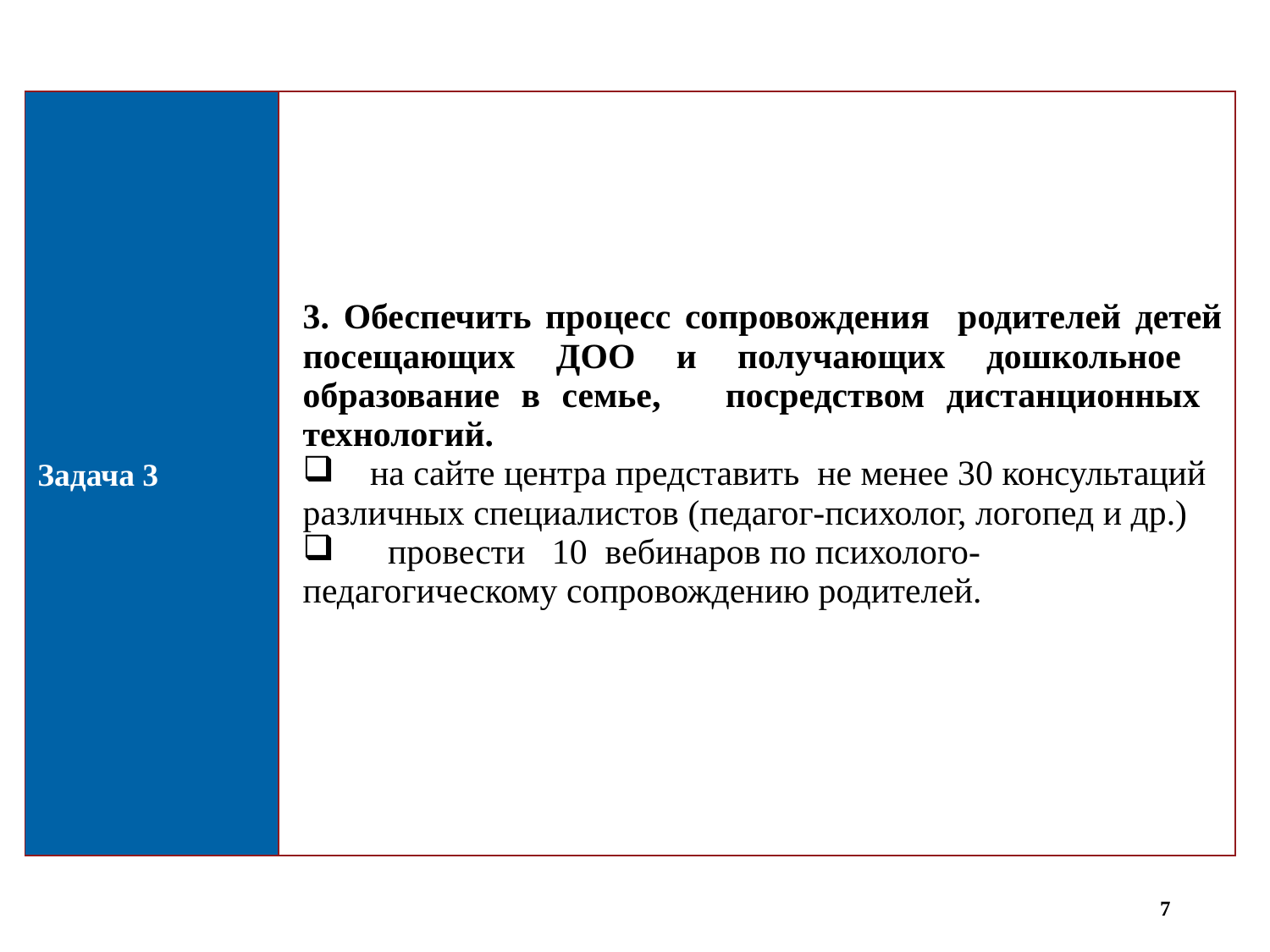

| Задача 3 | 3. Обеспечить процесс сопровождения родителей детей посещающих ДОО и получающих дошкольное образование в семье, посредством дистанционных технологий. на сайте центра представить не менее 30 консультаций различных специалистов (педагог-психолог, логопед и др.) провести 10 вебинаров по психолого-педагогическому сопровождению родителей. |
| --- | --- |
7